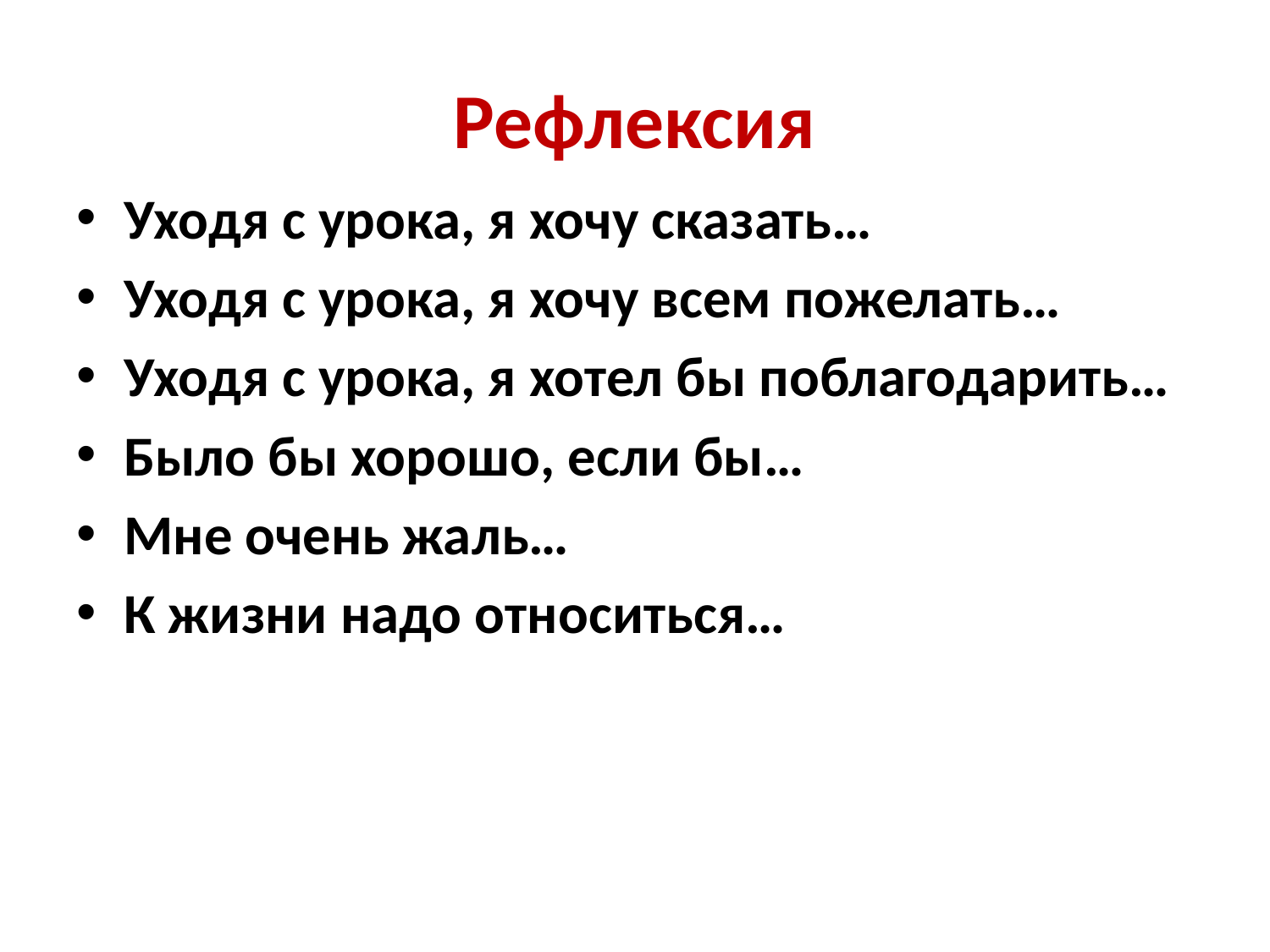

# Рефлексия
Уходя с урока, я хочу сказать…
Уходя с урока, я хочу всем пожелать…
Уходя с урока, я хотел бы поблагодарить…
Было бы хорошо, если бы…
Мне очень жаль…
К жизни надо относиться…